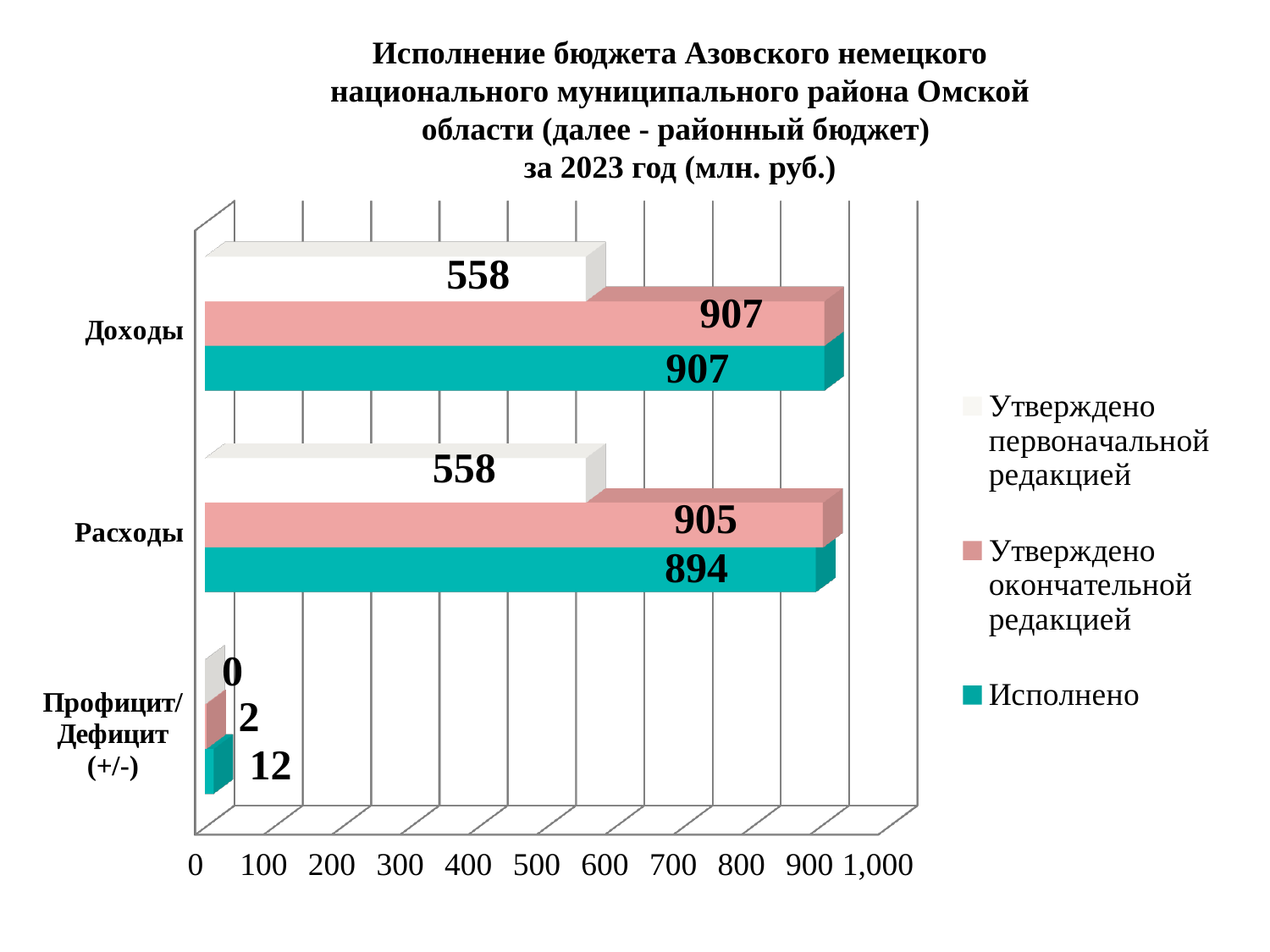

Исполнение бюджета Азовского немецкого национального муниципального района Омской области (далее - районный бюджет)
за 2023 год (млн. руб.)

[unsupported chart]